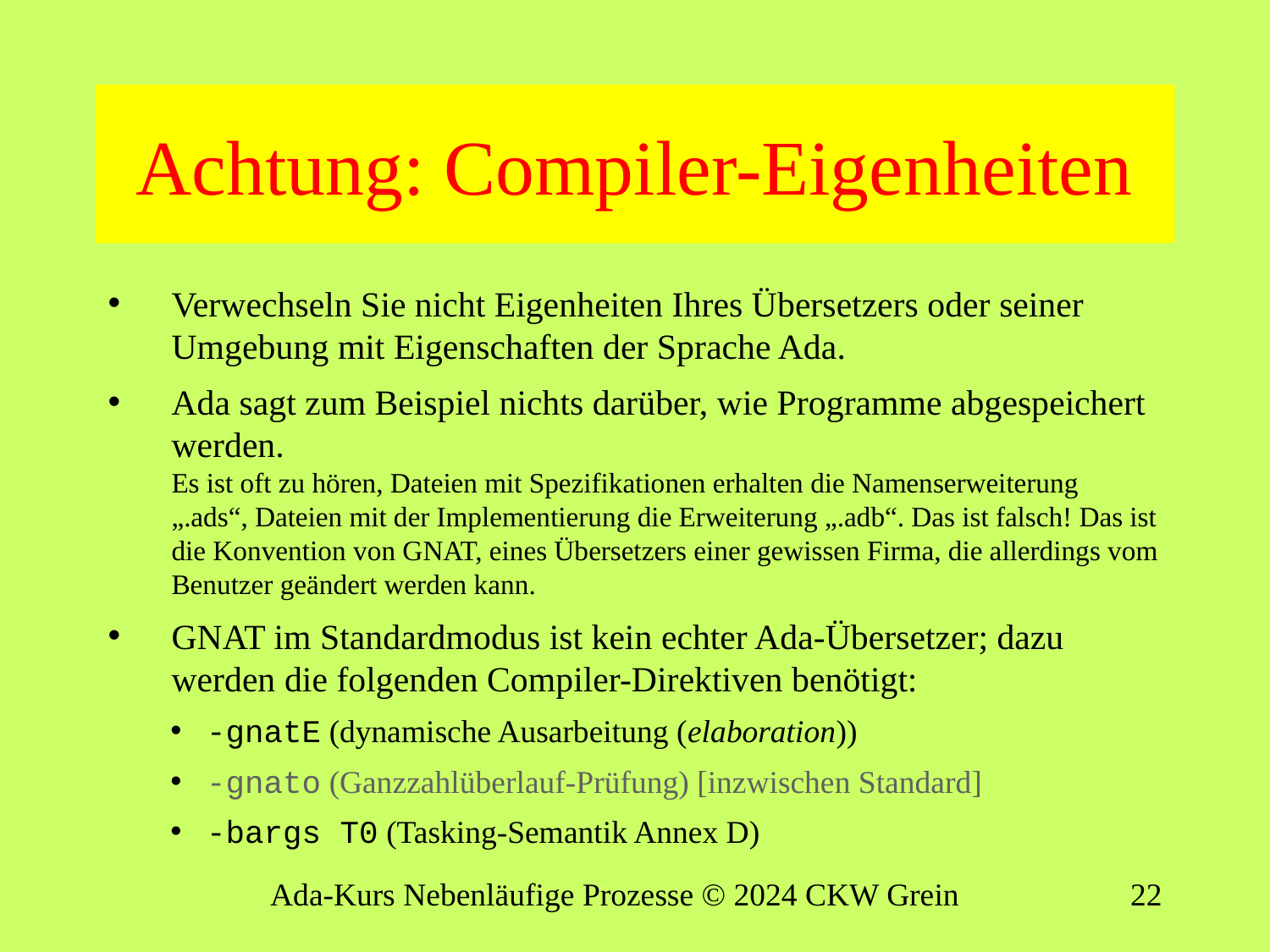

# Achtung: Compiler-Eigenheiten
Verwechseln Sie nicht Eigenheiten Ihres Übersetzers oder seiner Umgebung mit Eigenschaften der Sprache Ada.
Ada sagt zum Beispiel nichts darüber, wie Programme abgespeichert werden.
Es ist oft zu hören, Dateien mit Spezifikationen erhalten die Namenserweiterung „.ads“, Dateien mit der Implementierung die Erweiterung „.adb“. Das ist falsch! Das ist die Konvention von GNAT, eines Übersetzers einer gewissen Firma, die allerdings vom Benutzer geändert werden kann.
GNAT im Standardmodus ist kein echter Ada-Übersetzer; dazu werden die folgenden Compiler-Direktiven benötigt:
-gnatE (dynamische Ausarbeitung (elaboration))
-gnato (Ganzzahlüberlauf-Prüfung) [inzwischen Standard]
-bargs T0 (Tasking-Semantik Annex D)
Ada-Kurs Nebenläufige Prozesse © 2024 CKW Grein
22